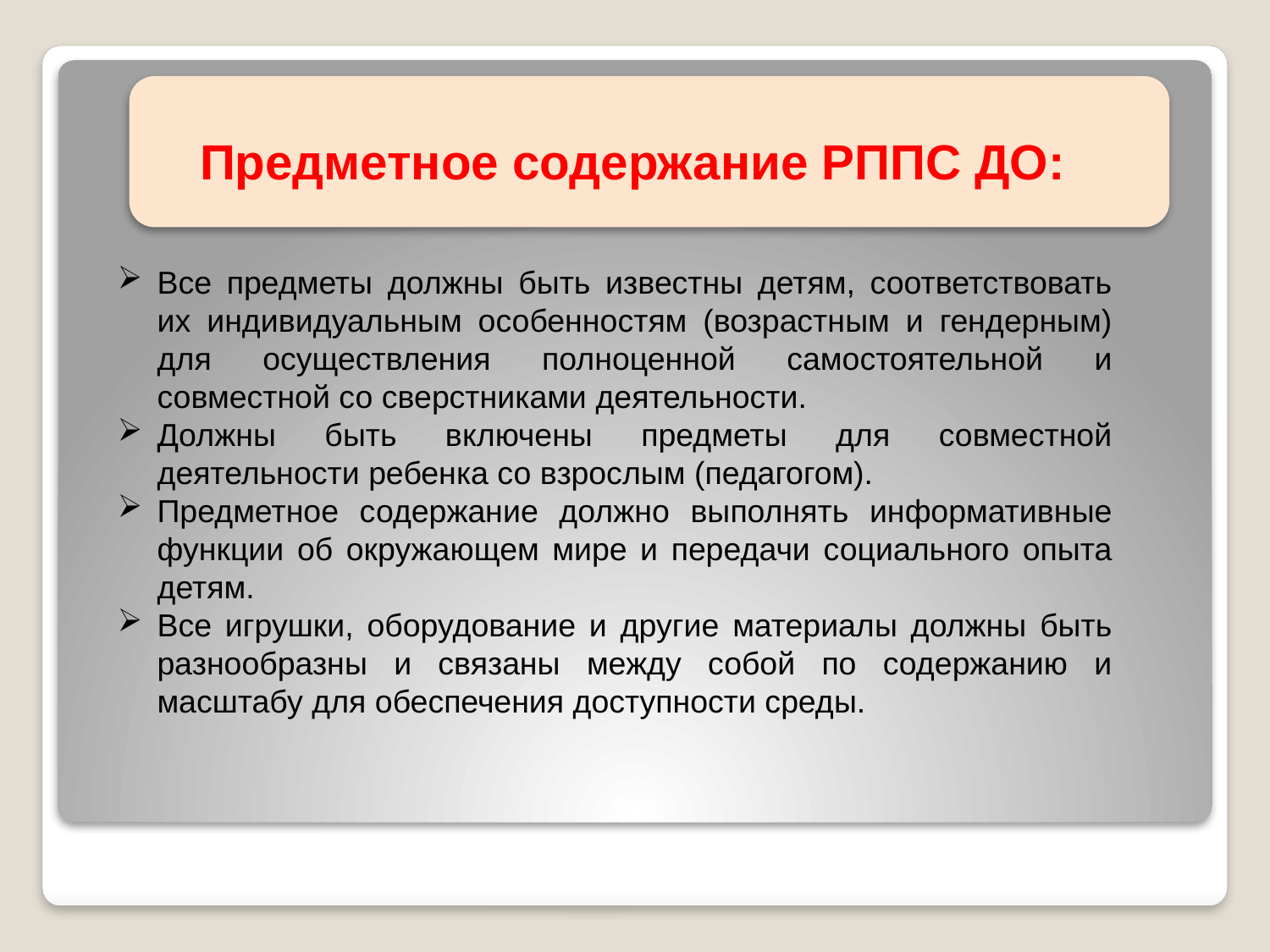

Предметное содержание РППС ДО:
Все предметы должны быть известны детям, соответствовать их индивидуальным особенностям (возрастным и гендерным) для осуществления полноценной самостоятельной и совместной со сверстниками деятельности.
Должны быть включены предметы для совместной деятельности ребенка со взрослым (педагогом).
Предметное содержание должно выполнять информативные функции об окружающем мире и передачи социального опыта детям.
Все игрушки, оборудование и другие материалы должны быть разнообразны и связаны между собой по содержанию и масштабу для обеспечения доступности среды.